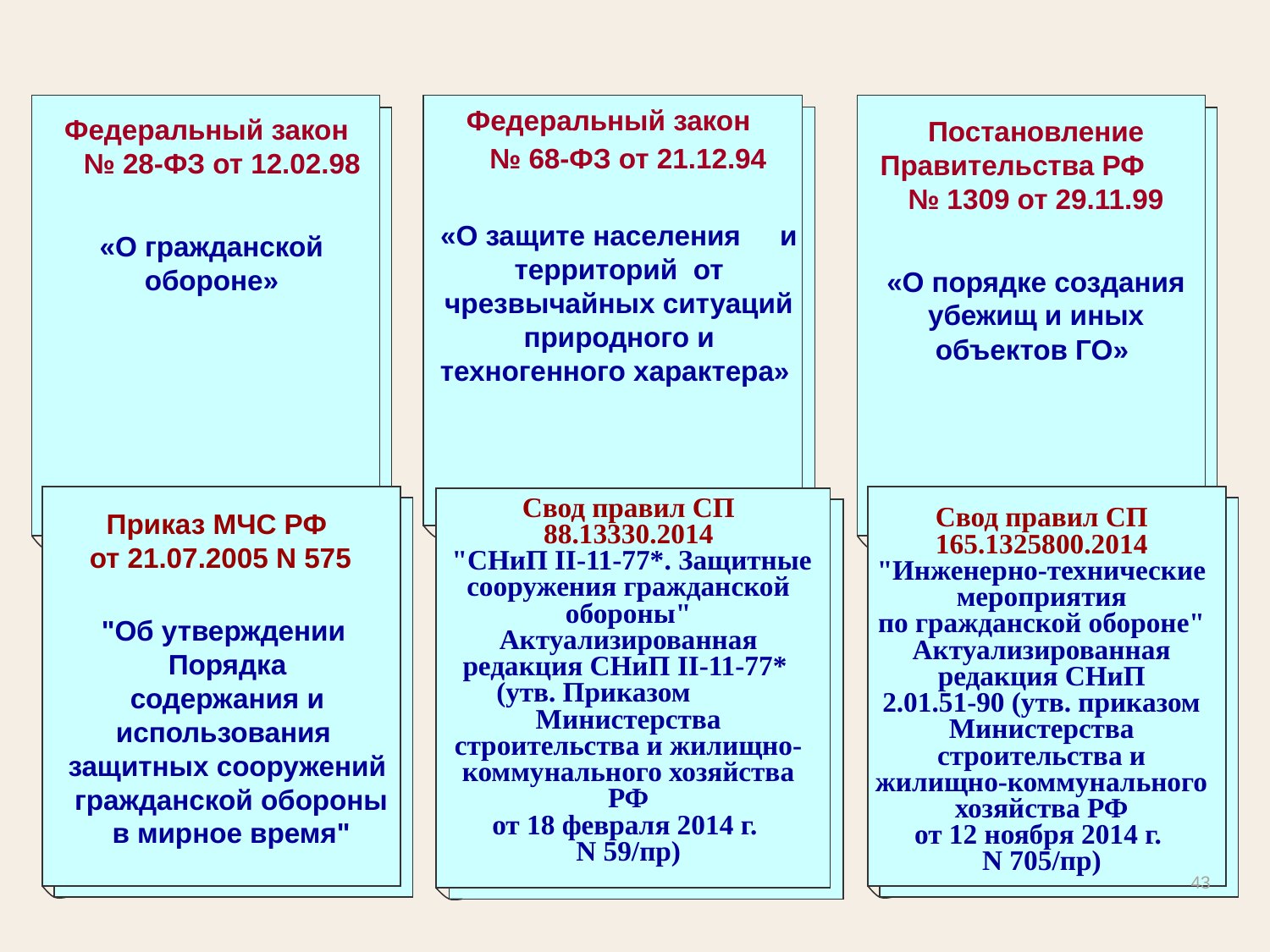

Федеральный закон     № 28-ФЗ от 12.02.98
Федеральный закон
 № 68-ФЗ от 21.12.94
Постановление Правительства РФ       № 1309 от 29.11.99
«О защите населения     и территорий  от чрезвычайных ситуаций природного и техногенного характера»
«О гражданской обороне»
Закон РФ
№ 12-ФЗ от 13.01.96 г.
«О порядке создания убежищ и иных объектов ГО»

Свод правил СП 88.13330.2014
 "СНиП II-11-77*. Защитные сооружения гражданской
обороны" Актуализированная редакция СНиП II-11-77*
(утв. Приказом           Министерства строительства и жилищно-коммунального хозяйства РФ
от 18 февраля 2014 г.
N 59/пр)
Приказ МЧС РФ
от 21.07.2005 N 575
Свод правил СП 165.1325800.2014
"Инженерно-технические мероприятия
по гражданской обороне"
Актуализированная редакция СНиП
2.01.51-90 (утв. приказом
Министерства строительства и
жилищно-коммунального хозяйства РФ
от 12 ноября 2014 г.
N 705/пр)
"Об утверждении
Порядка
 содержания и
использования
защитных сооружений
 гражданской обороны
 в мирное время"

43